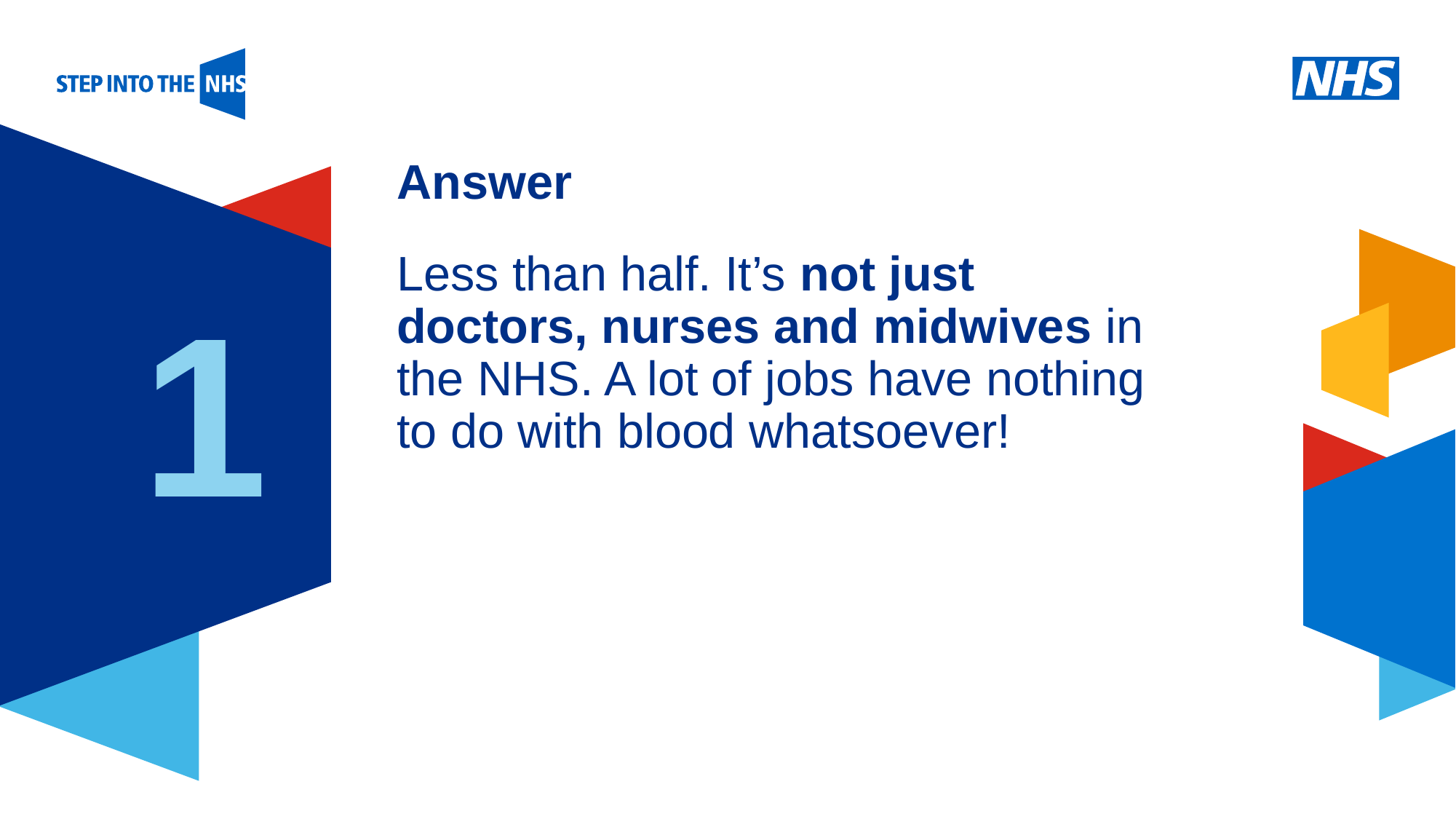

# Answer
Less than half. It’s not just doctors, nurses and midwives in the NHS. A lot of jobs have nothing to do with blood whatsoever!
1